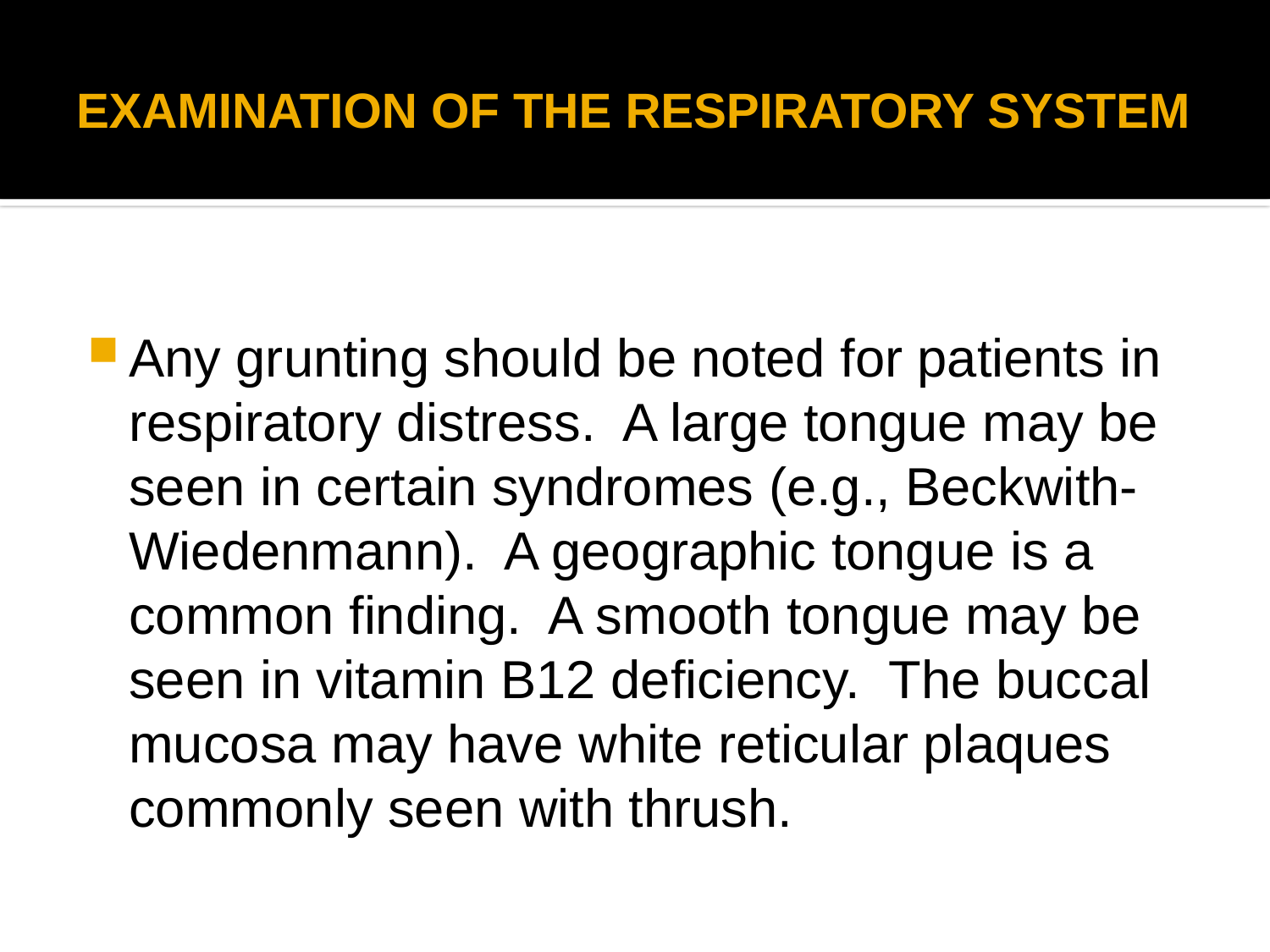

# EXAMINATION OF THE RESPIRATORY SYSTEM

Any grunting should be noted for patients in respiratory distress.  A large tongue may be seen in certain syndromes (e.g., Beckwith-Wiedenmann).  A geographic tongue is a common finding.  A smooth tongue may be seen in vitamin B12 deficiency.  The buccal mucosa may have white reticular plaques commonly seen with thrush.